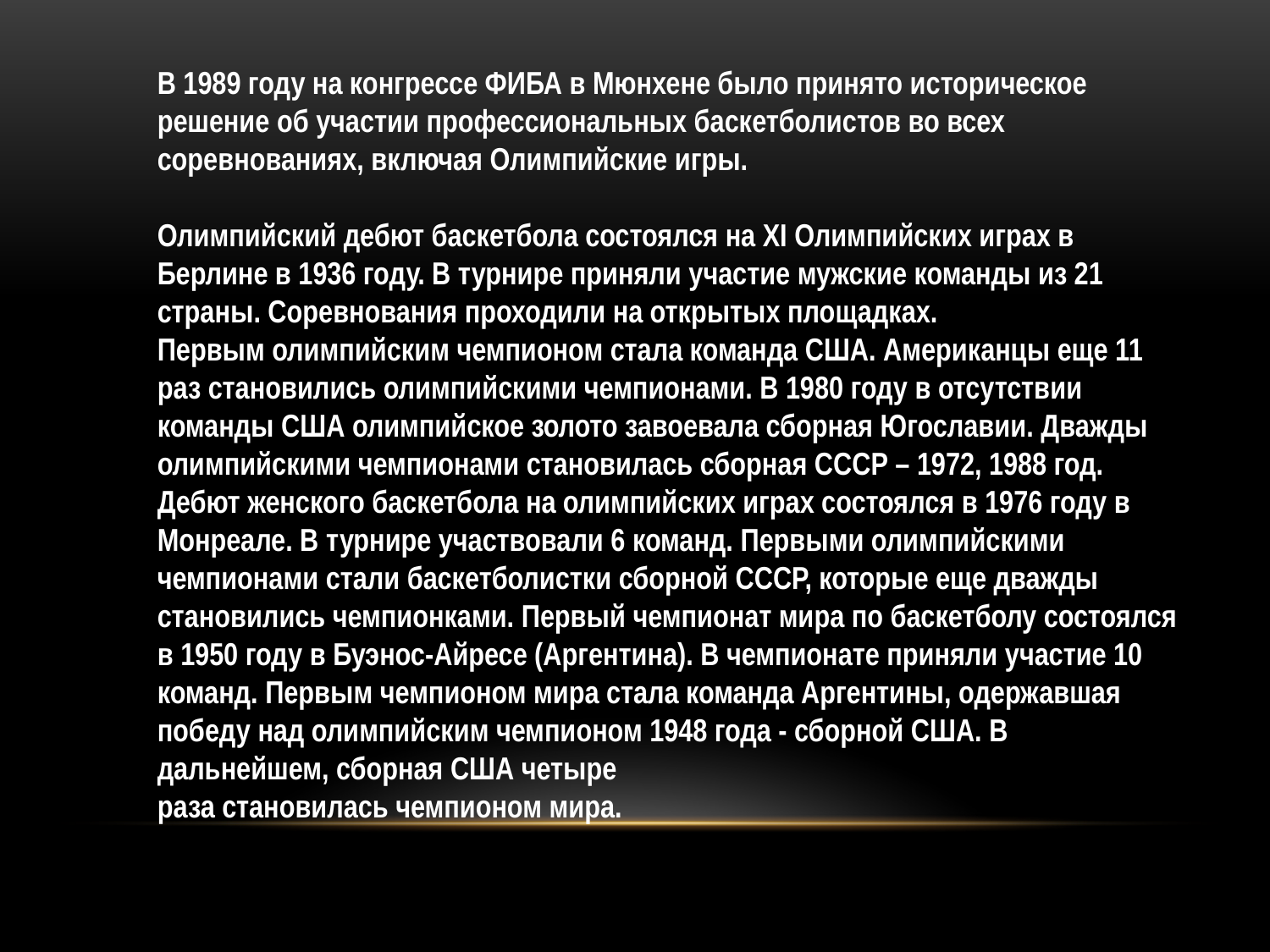

В 1989 году на конгрессе ФИБА в Мюнхене было принято историческое решение об участии профессиональных баскетболистов во всех соревнованиях, включая Олимпийские игры.
Олимпийский дебют баскетбола состоялся на ХI Олимпийских играх в Берлине в 1936 году. В турнире приняли участие мужские команды из 21 страны. Соревнования проходили на открытых площадках.
Первым олимпийским чемпионом стала команда США. Американцы еще 11 раз становились олимпийскими чемпионами. В 1980 году в отсутствии команды США олимпийское золото завоевала сборная Югославии. Дважды олимпийскими чемпионами становилась сборная СССР – 1972, 1988 год.
Дебют женского баскетбола на олимпийских играх состоялся в 1976 году в Монреале. В турнире участвовали 6 команд. Первыми олимпийскими чемпионами стали баскетболистки сборной СССР, которые еще дважды становились чемпионками. Первый чемпионат мира по баскетболу состоялся в 1950 году в Буэнос-Айресе (Аргентина). В чемпионате приняли участие 10 команд. Первым чемпионом мира стала команда Аргентины, одержавшая победу над олимпийским чемпионом 1948 года - сборной США. В дальнейшем, сборная США четыре
раза становилась чемпионом мира.